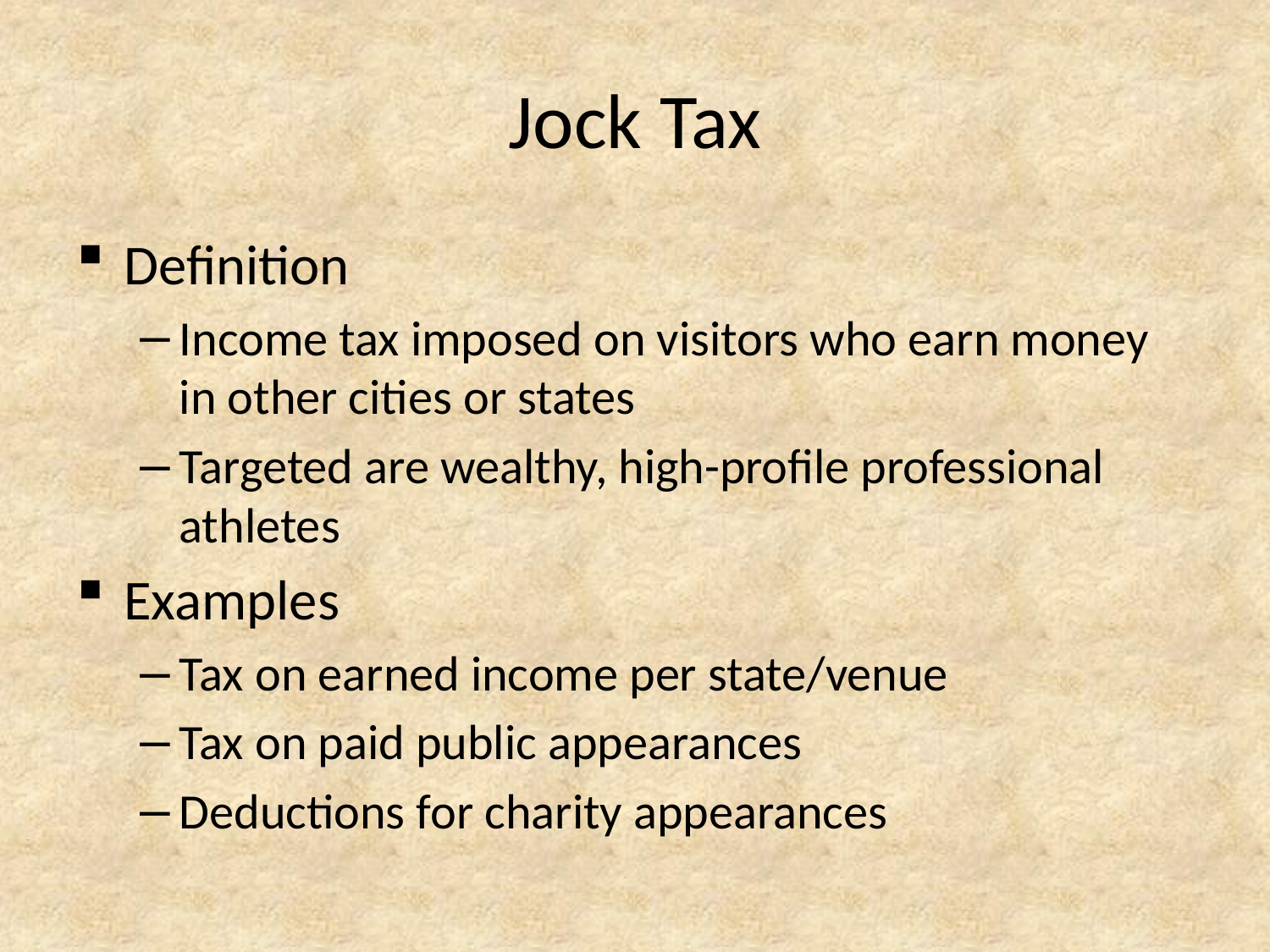

# Jock Tax
Definition
Income tax imposed on visitors who earn money in other cities or states
Targeted are wealthy, high-profile professional athletes
Examples
Tax on earned income per state/venue
Tax on paid public appearances
Deductions for charity appearances